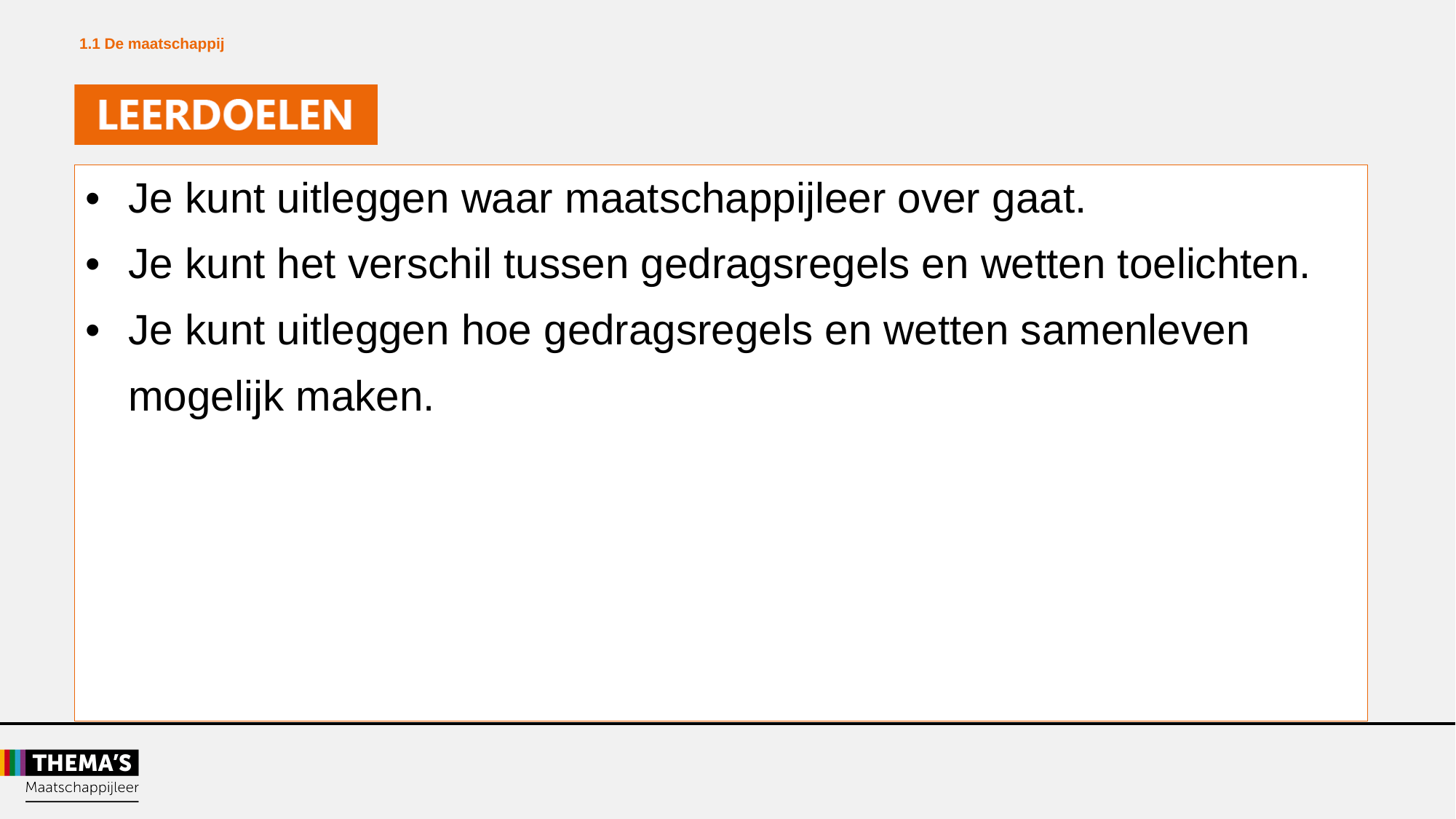

1.1 De maatschappij
• 	Je kunt uitleggen waar maatschappijleer over gaat.
• 	Je kunt het verschil tussen gedragsregels en wetten toelichten.
• 	Je kunt uitleggen hoe gedragsregels en wetten samenleven
	mogelijk maken.